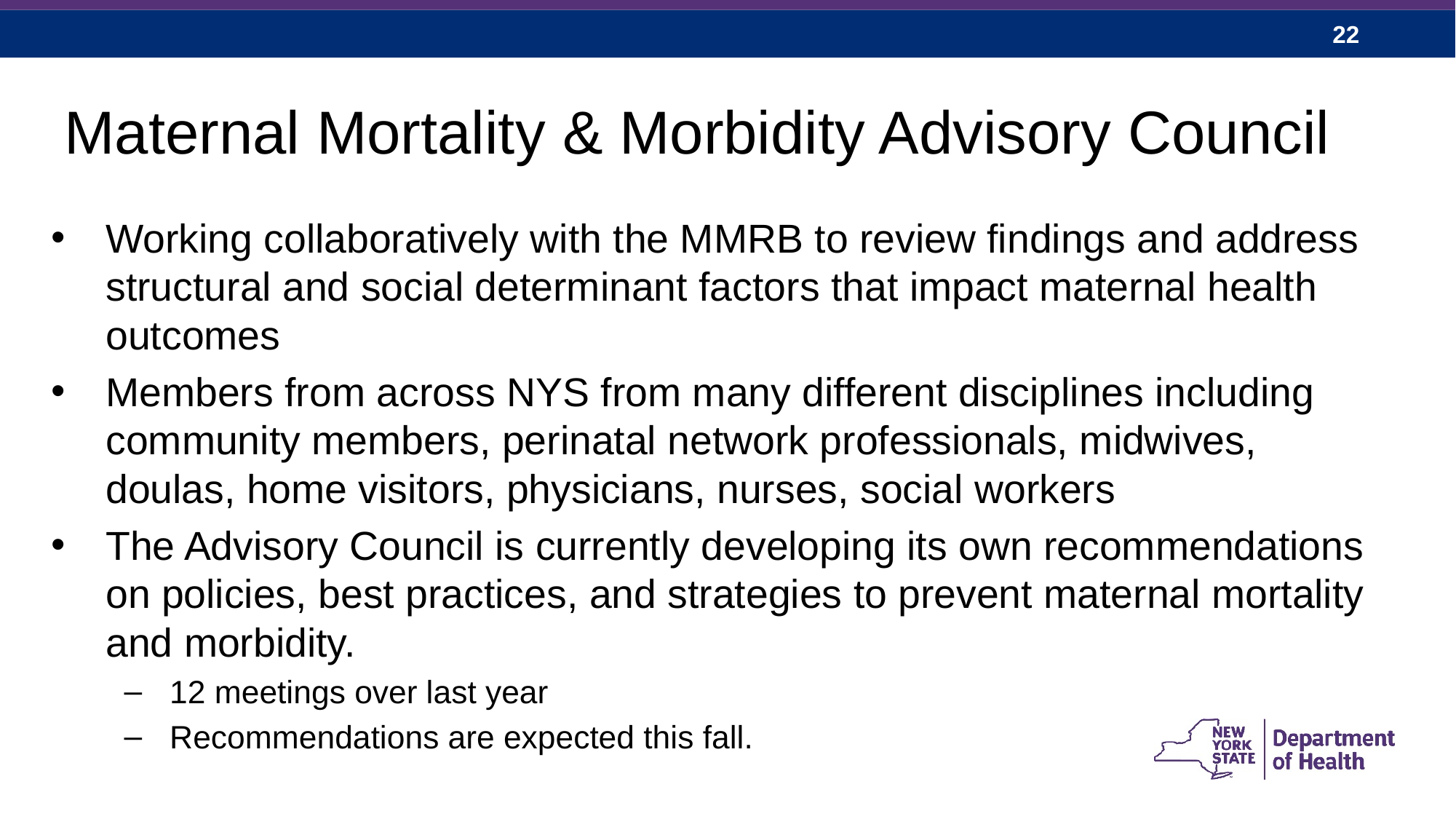

# Maternal Mortality & Morbidity Advisory Council
Working collaboratively with the MMRB to review findings and address structural and social determinant factors that impact maternal health outcomes
Members from across NYS from many different disciplines including community members, perinatal network professionals, midwives, doulas, home visitors, physicians, nurses, social workers
The Advisory Council is currently developing its own recommendations on policies, best practices, and strategies to prevent maternal mortality and morbidity.
12 meetings over last year
Recommendations are expected this fall.